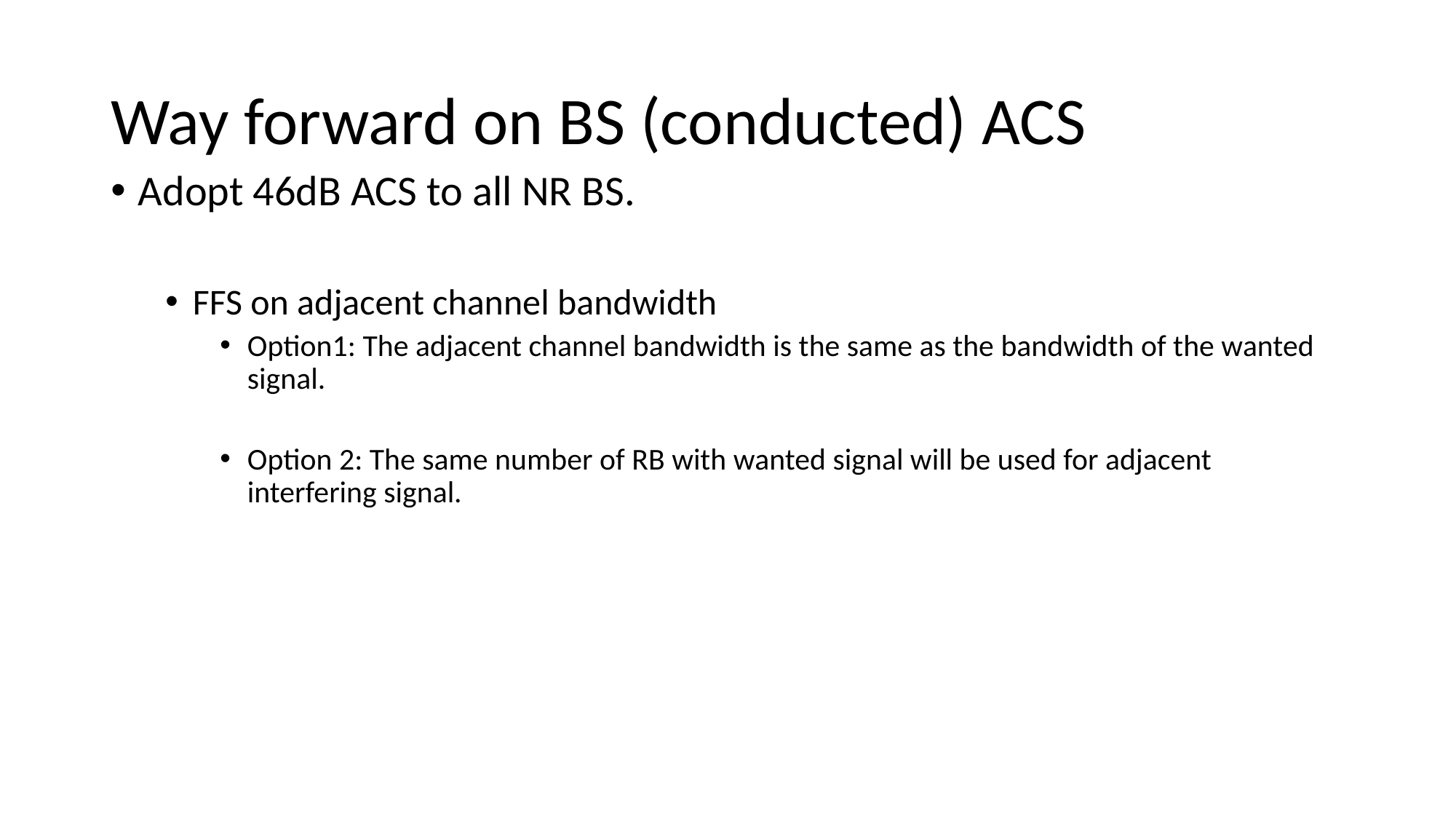

# Way forward on BS (conducted) ACS
Adopt 46dB ACS to all NR BS.

FFS on adjacent channel bandwidth
Option1: The adjacent channel bandwidth is the same as the bandwidth of the wanted signal.

Option 2: The same number of RB with wanted signal will be used for adjacent interfering signal.